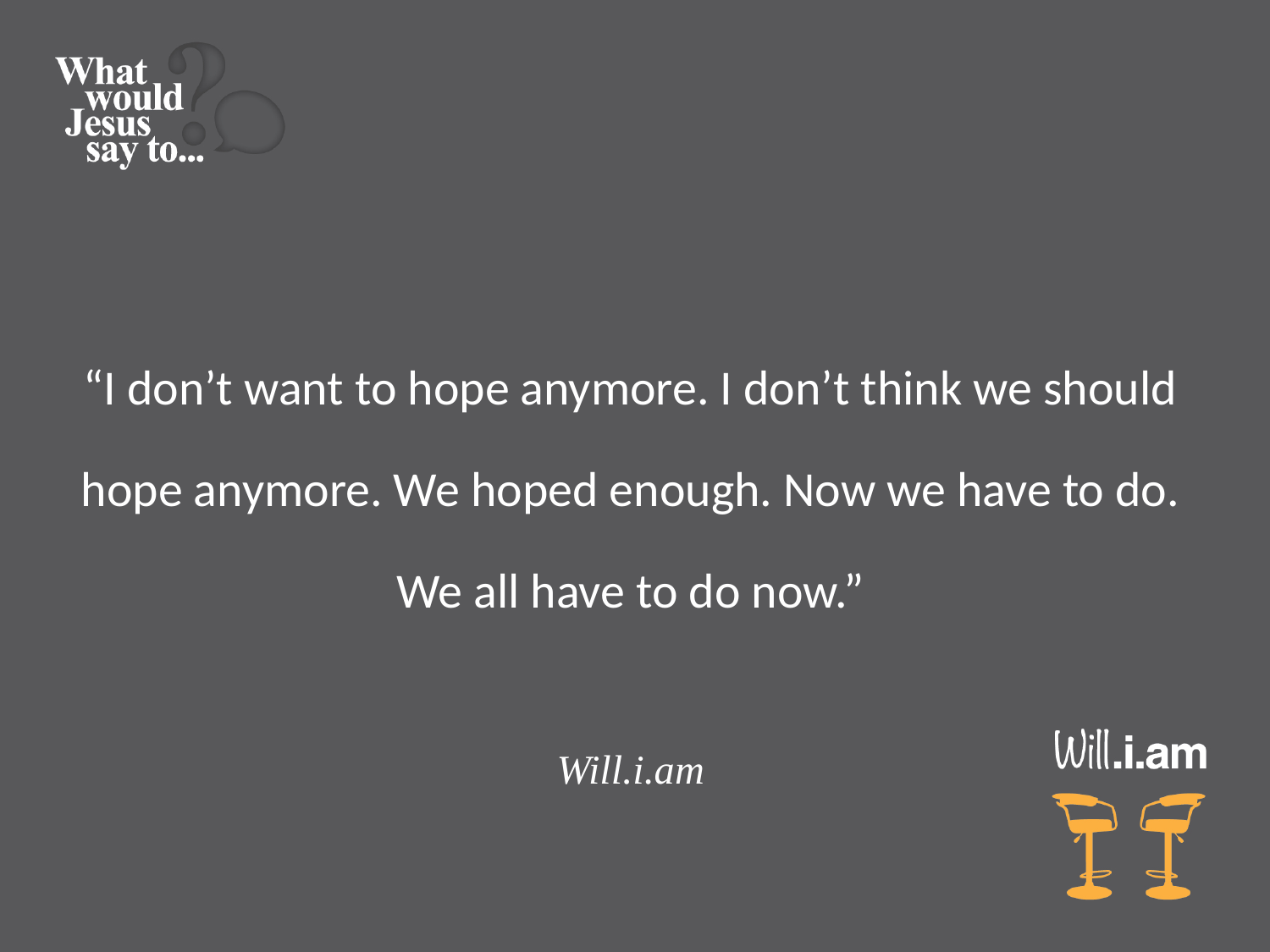

“I don’t want to hope anymore. I don’t think we should hope anymore. We hoped enough. Now we have to do. We all have to do now.”

Will.i.am